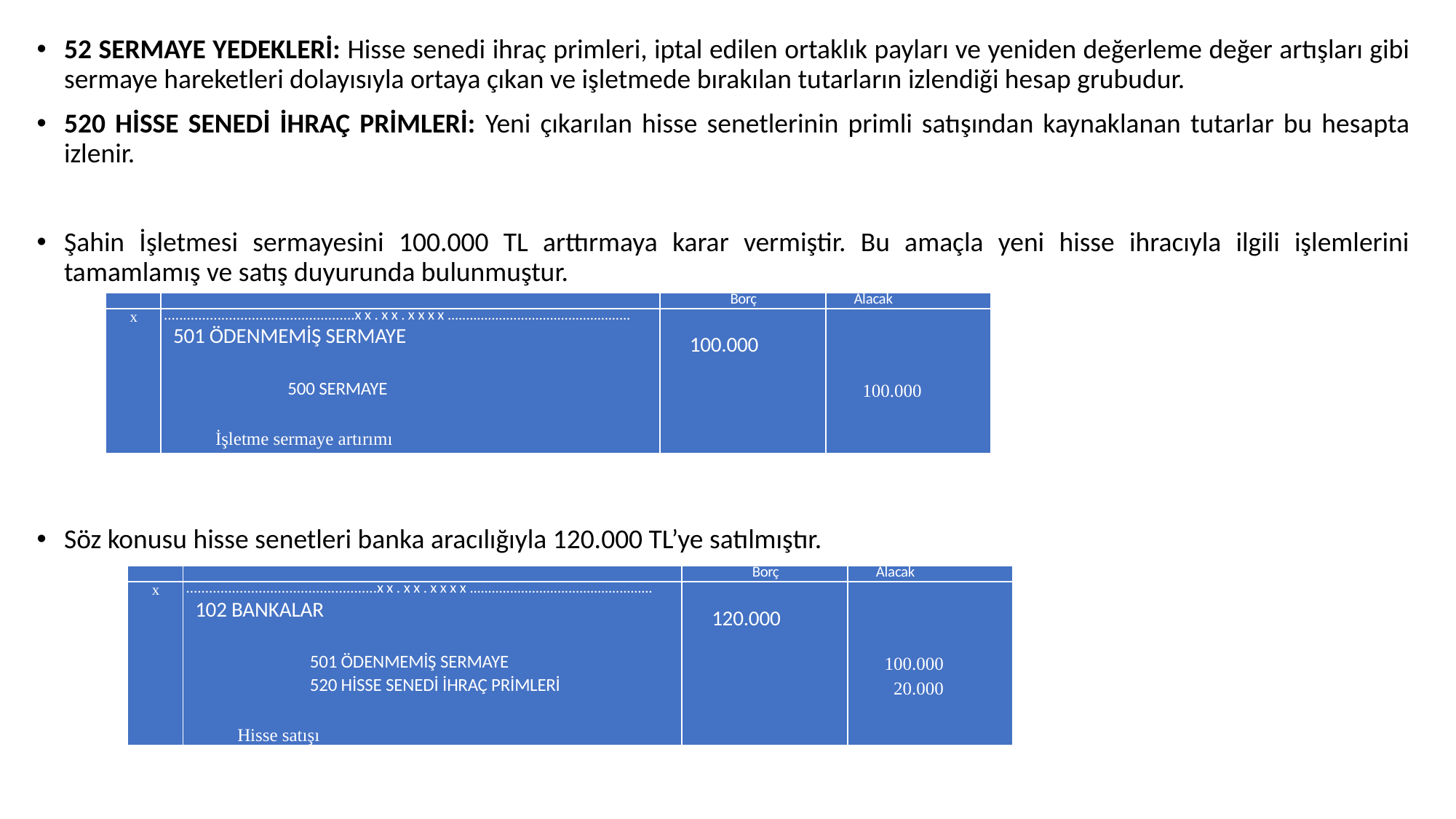

52 SERMAYE YEDEKLERİ: Hisse senedi ihraç primleri, iptal edilen ortaklık payları ve yeniden değerleme değer artışları gibi sermaye hareketleri dolayısıyla ortaya çıkan ve işletmede bırakılan tutarların izlendiği hesap grubudur.
520 HİSSE SENEDİ İHRAÇ PRİMLERİ: Yeni çıkarılan hisse senetlerinin primli satışından kaynaklanan tutarlar bu hesapta izlenir.

Şahin İşletmesi sermayesini 100.000 TL arttırmaya karar vermiştir. Bu amaçla yeni hisse ihracıyla ilgili işlemlerini tamamlamış ve satış duyurunda bulunmuştur.

Söz konusu hisse senetleri banka aracılığıyla 120.000 TL’ye satılmıştır.
|  |  | Borç | Alacak |
| --- | --- | --- | --- |
| x | ..................................................xx.xx.xxxx.................................................. 501 ÖDENMEMİŞ SERMAYE 500 SERMAYE İşletme sermaye artırımı | 100.000 | 100.000 |
|  |  | Borç | Alacak |
| --- | --- | --- | --- |
| x | ..................................................xx.xx.xxxx.................................................. 102 BANKALAR 501 ÖDENMEMİŞ SERMAYE 520 HİSSE SENEDİ İHRAÇ PRİMLERİ Hisse satışı | 120.000 | 100.000 20.000 |